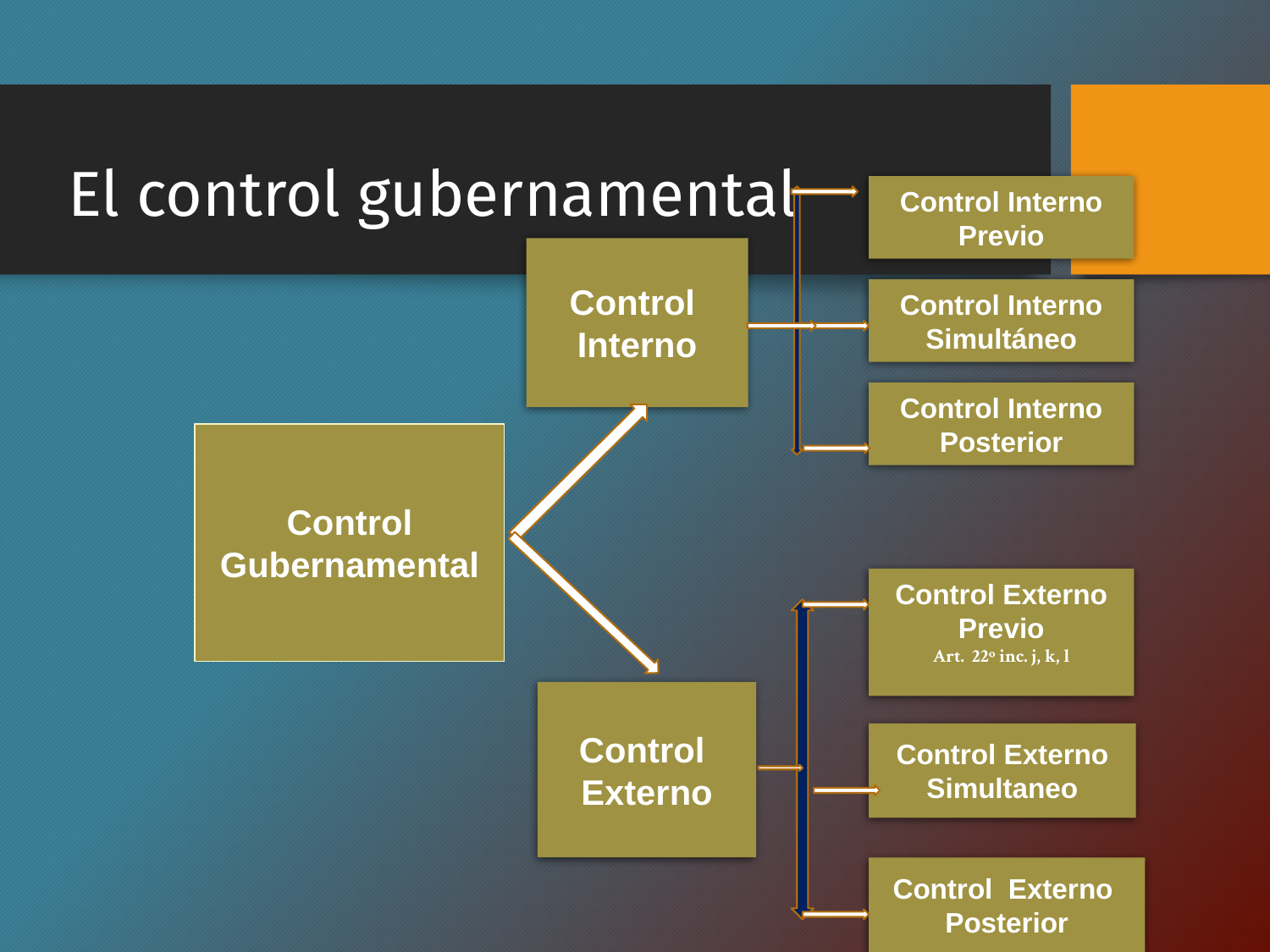

# El control gubernamental
Control Interno
Previo

Control
Interno
Control
Gubernamental
Control
Externo
Control Interno
Simultáneo

Control Interno
Posterior

Control Externo
Previo
Art.  22º inc. j, k, l

Control Externo
Simultaneo
Control  Externo
Posterior